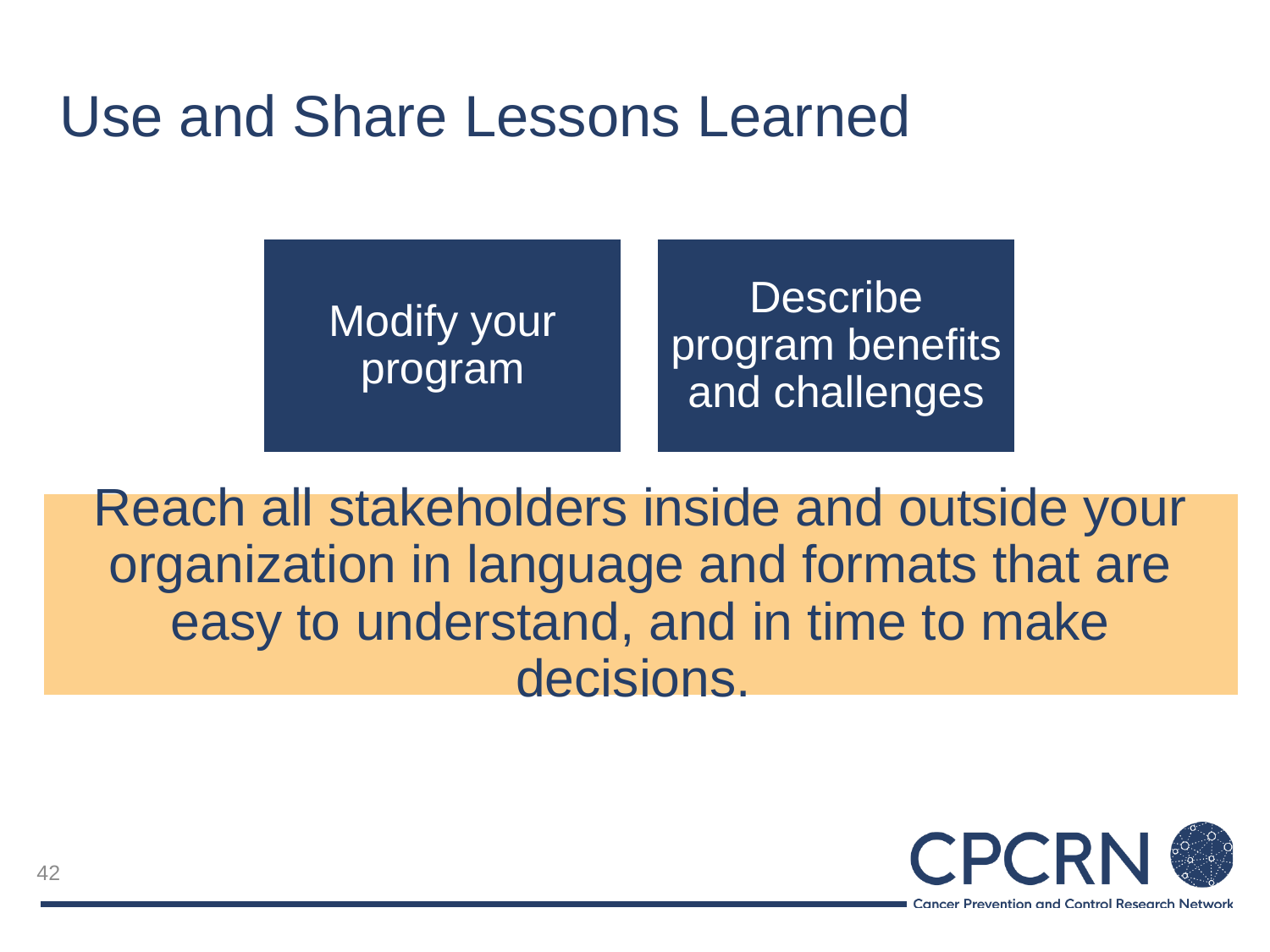

# Use and Share Lessons Learned
Modify your program
Describe program benefits and challenges
Reach all stakeholders inside and outside your organization in language and formats that are easy to understand, and in time to make decisions.
42